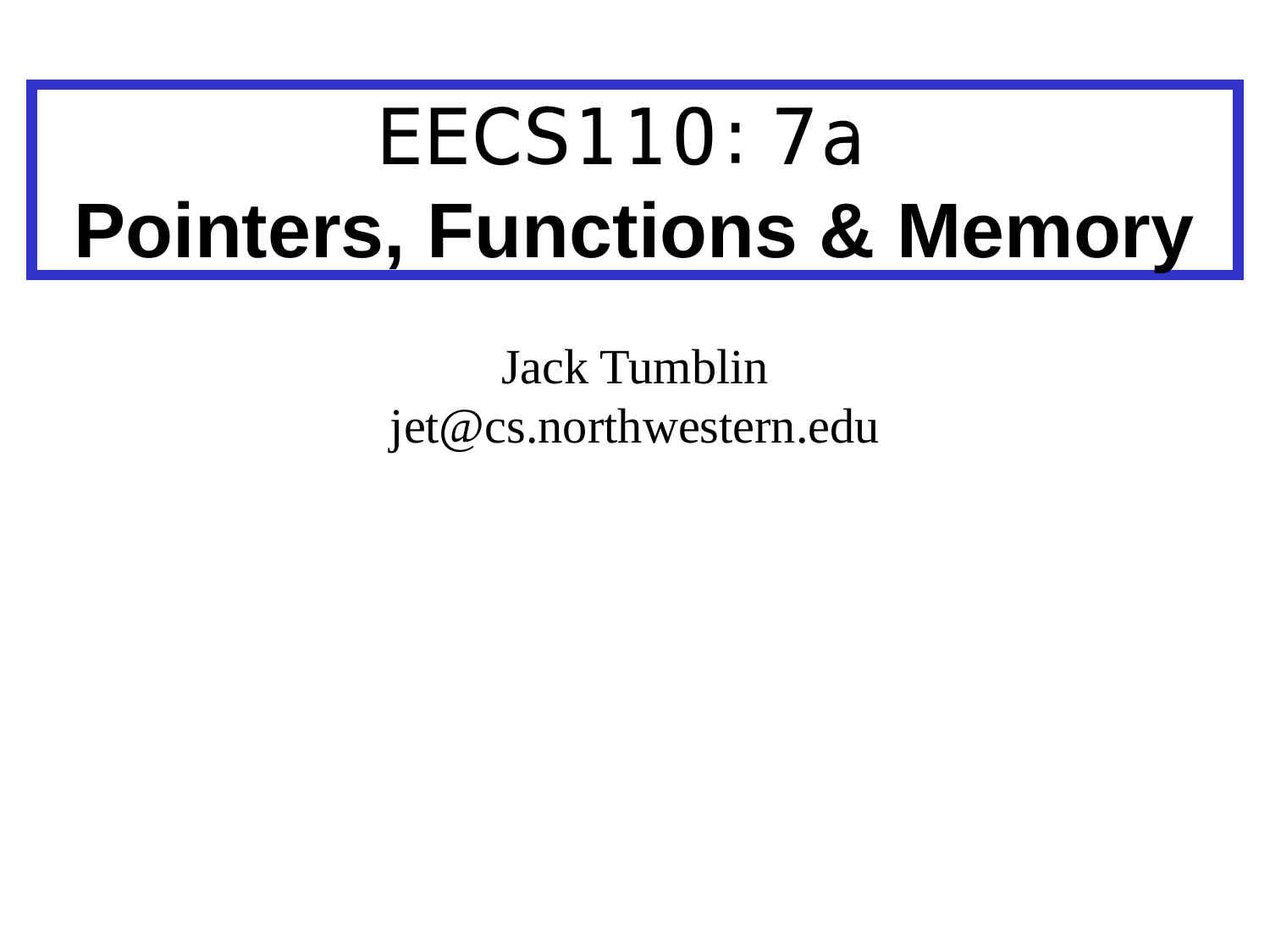

# EECS110: 7a Pointers, Functions & Memory
Jack Tumblin
jet@cs.northwestern.edu
.